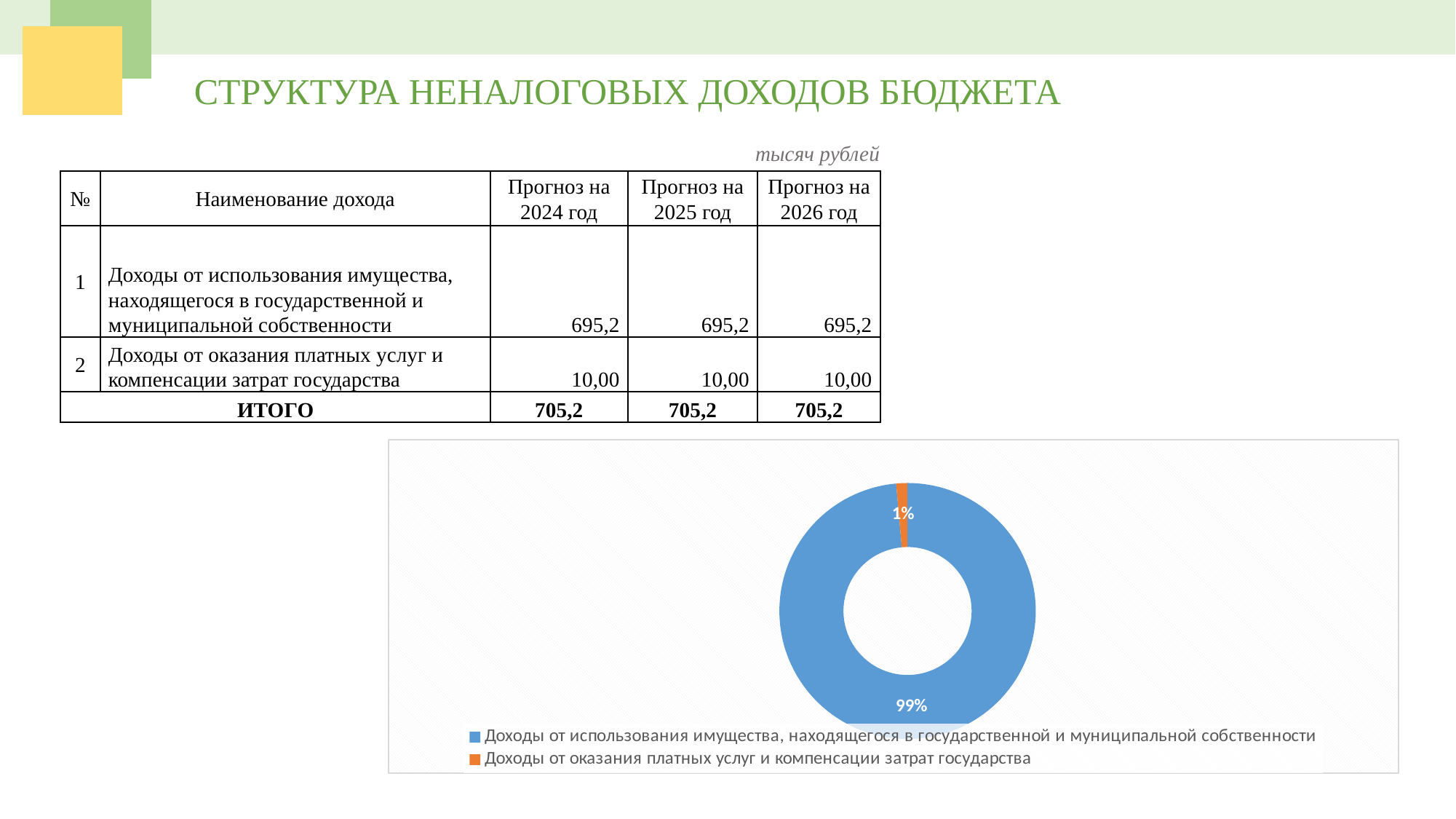

СТРУКТУРА НЕНАЛОГОВЫХ ДОХОДОВ БЮДЖЕТА
тысяч рублей
| № | Наименование дохода | Прогноз на 2024 год | Прогноз на 2025 год | Прогноз на 2026 год |
| --- | --- | --- | --- | --- |
| 1 | Доходы от использования имущества, находящегося в государственной и муниципальной собственности | 695,2 | 695,2 | 695,2 |
| 2 | Доходы от оказания платных услуг и компенсации затрат государства | 10,00 | 10,00 | 10,00 |
| ИТОГО |  | 705,2 | 705,2 | 705,2 |

### Chart

| Category | Продажи |
|---|---|
| Доходы от использования имущества, находящегося в государственной и муниципальной собственности | 695.2 |
| Доходы от оказания платных услуг и компенсации затрат государства | 10.0 |